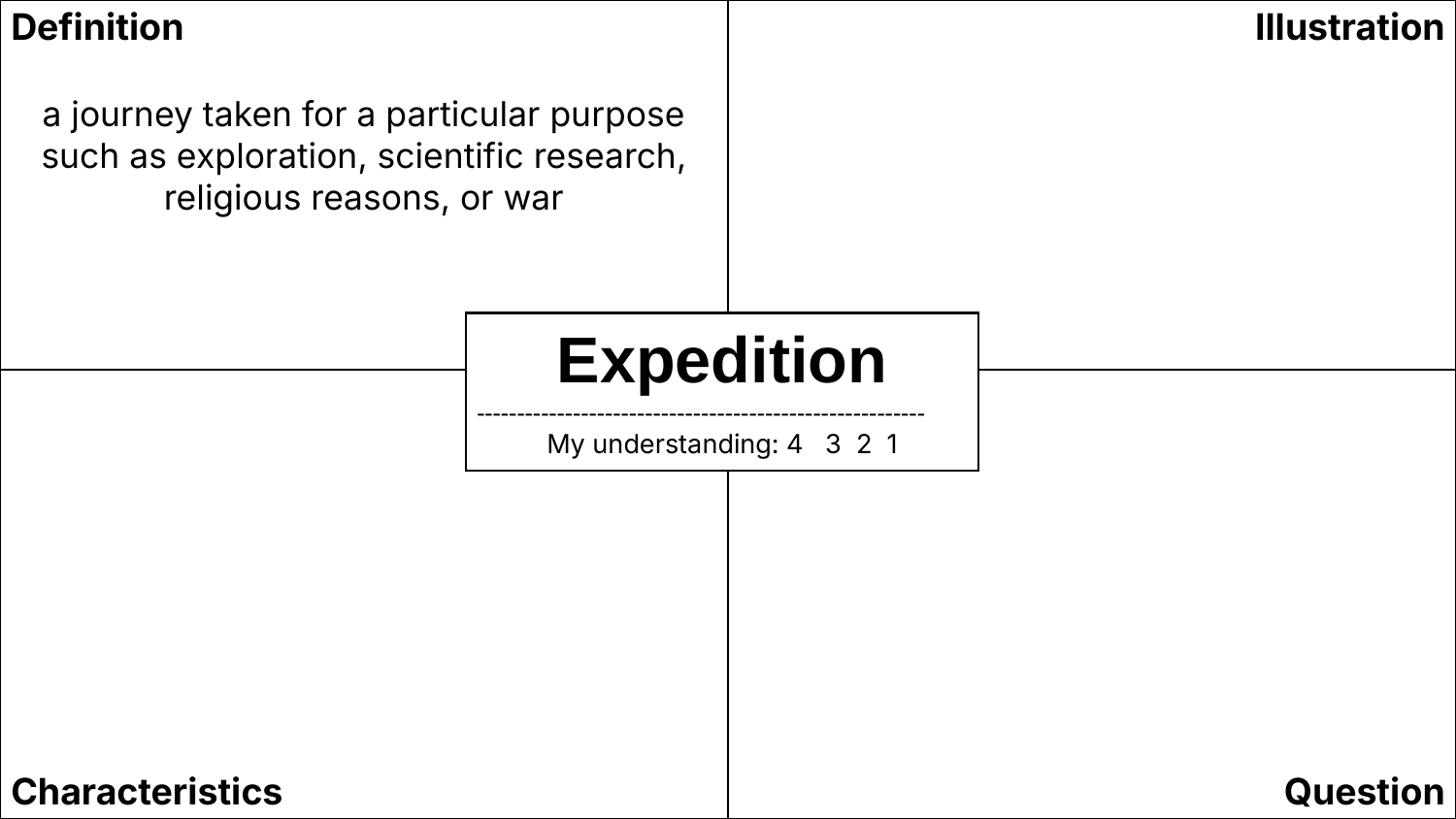

| Definition a journey taken for a particular purpose such as exploration, scientific research, religious reasons, or war | Illustration |
| --- | --- |
| Characteristics | Question |
Expedition
--------------------------------------------------------
My understanding: 4   3  2  1